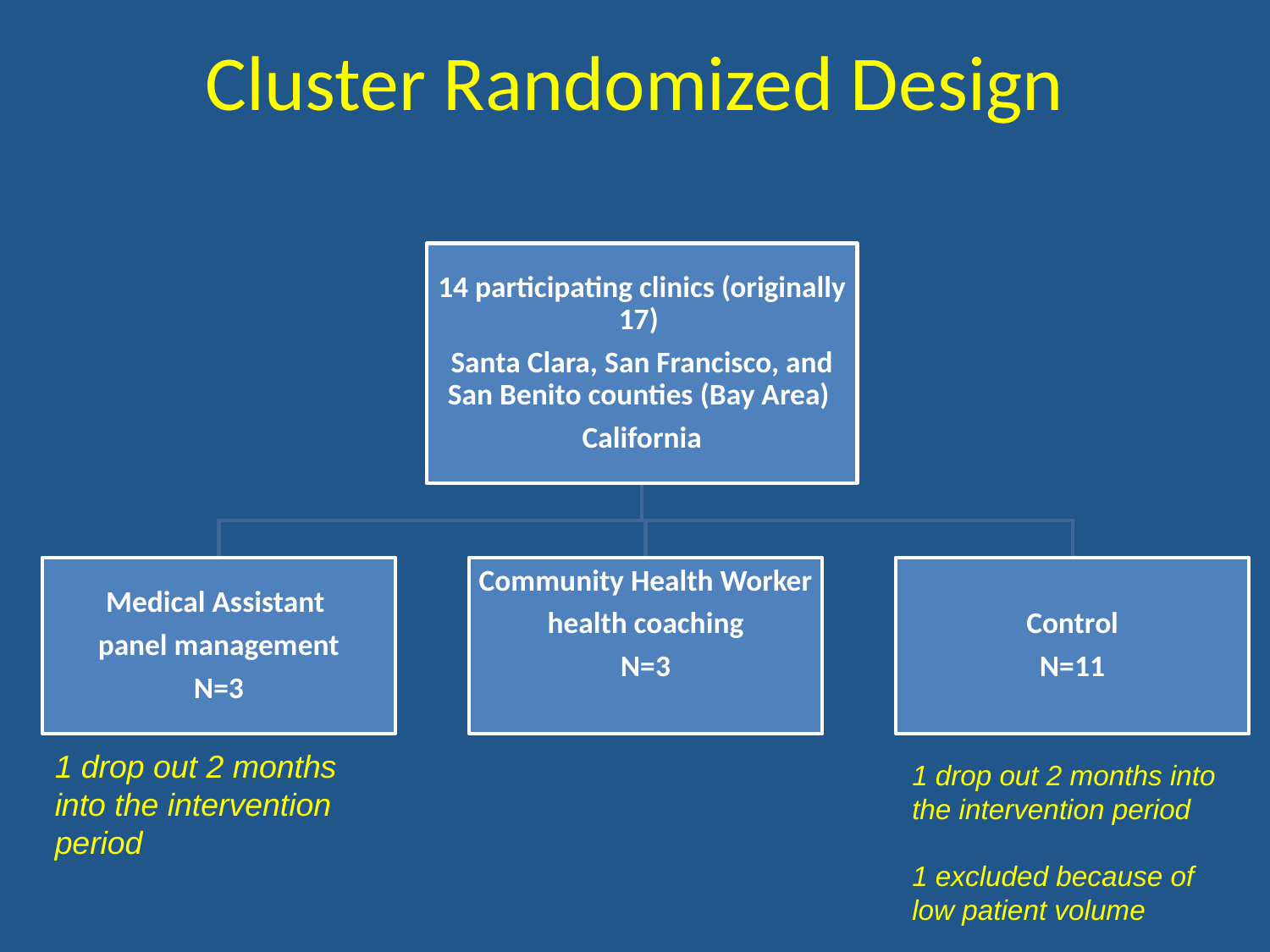

# Cluster Randomized Design
14 participating clinics (originally 17)
Santa Clara, San Francisco, and San Benito counties (Bay Area)
California
Medical Assistant
panel management
N=3
Community Health Worker
health coaching
N=3

Control
N=11
1 drop out 2 months into the intervention period
1 drop out 2 months into the intervention period

1 excluded because of low patient volume